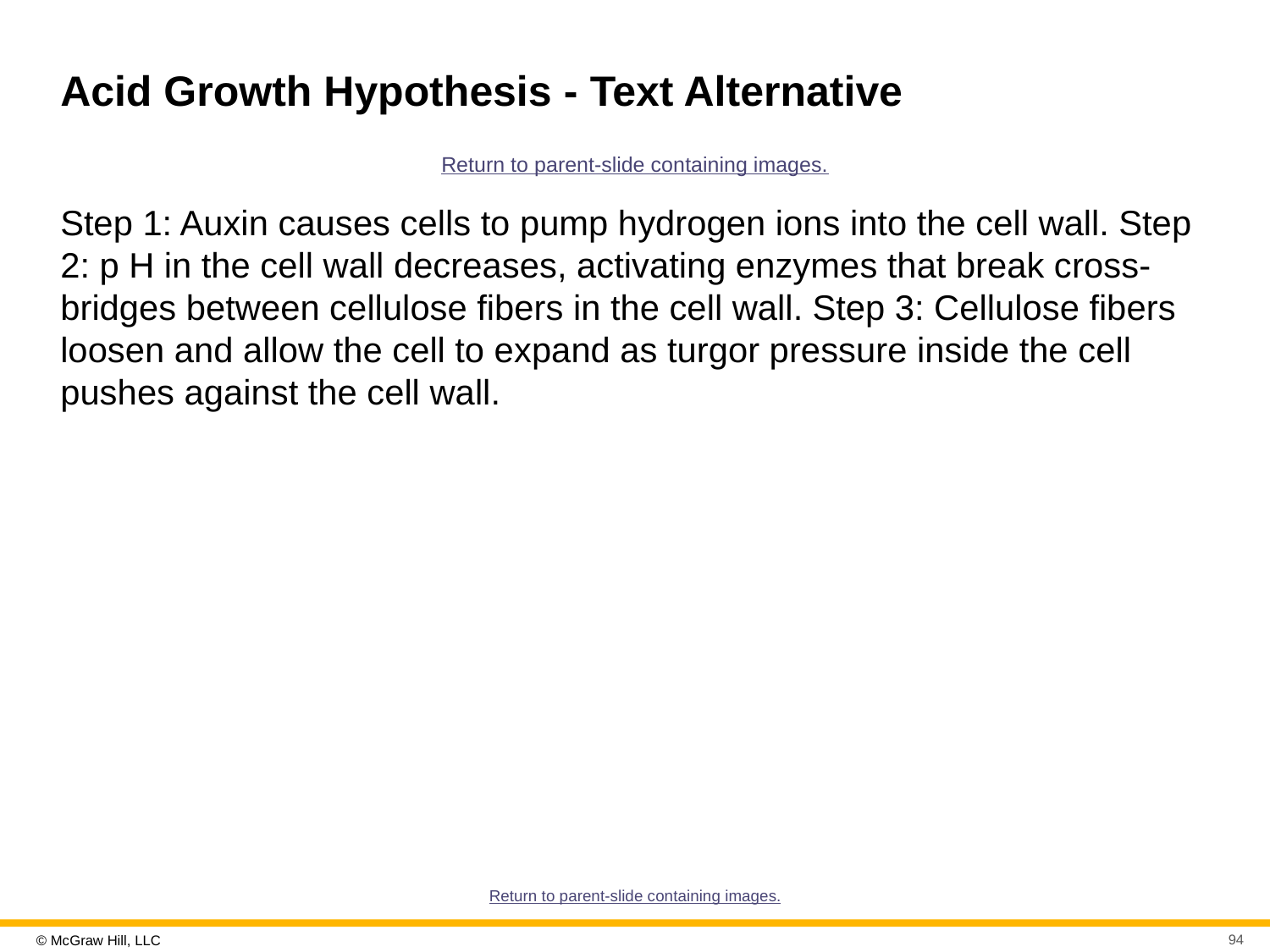

# Acid Growth Hypothesis - Text Alternative
Return to parent-slide containing images.
Step 1: Auxin causes cells to pump hydrogen ions into the cell wall. Step 2: p H in the cell wall decreases, activating enzymes that break cross-bridges between cellulose fibers in the cell wall. Step 3: Cellulose fibers loosen and allow the cell to expand as turgor pressure inside the cell pushes against the cell wall.
Return to parent-slide containing images.
94